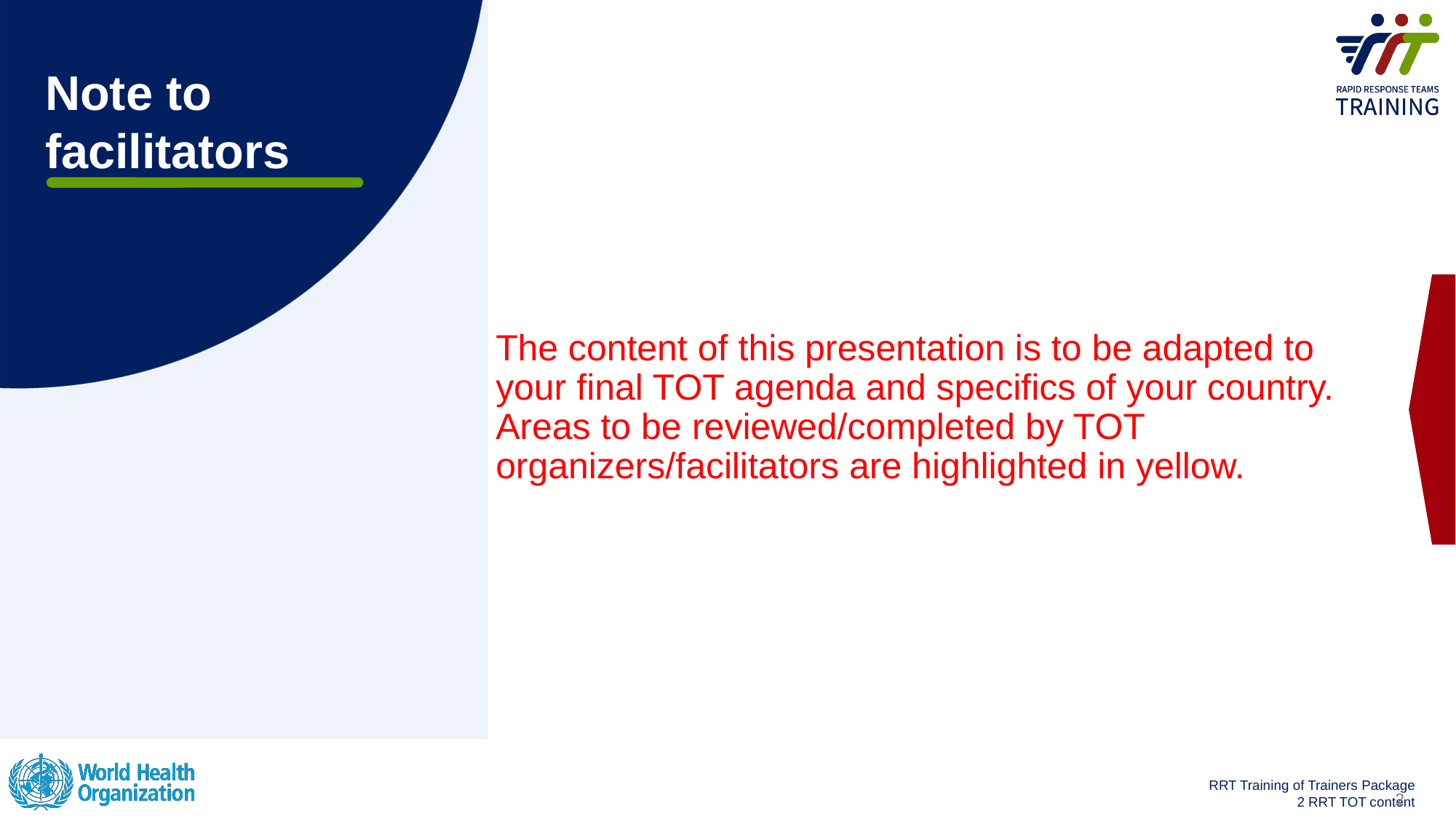

Note to facilitators

The content of this presentation is to be adapted to your final TOT agenda and specifics of your country. Areas to be reviewed/completed by TOT organizers/facilitators are highlighted in yellow.